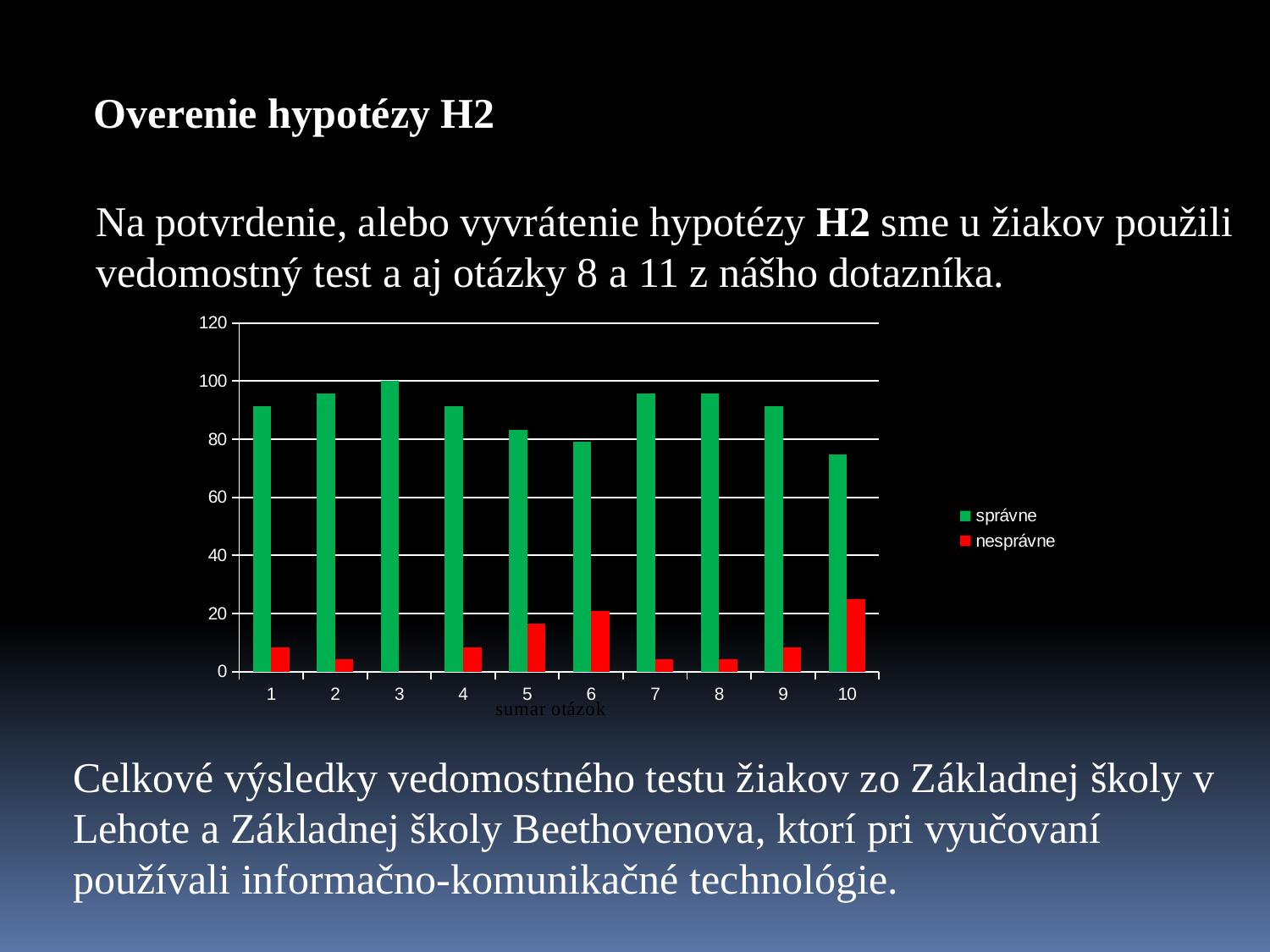

Overenie hypotézy H2

Na potvrdenie, alebo vyvrátenie hypotézy H2 sme u žiakov použili
vedomostný test a aj otázky 8 a 11 z nášho dotazníka.

### Chart

| Category | správne  | nesprávne |
|---|---|---|
Celkové výsledky vedomostného testu žiakov zo Základnej školy v
Lehote a Základnej školy Beethovenova, ktorí pri vyučovaní
používali informačno-komunikačné technológie.